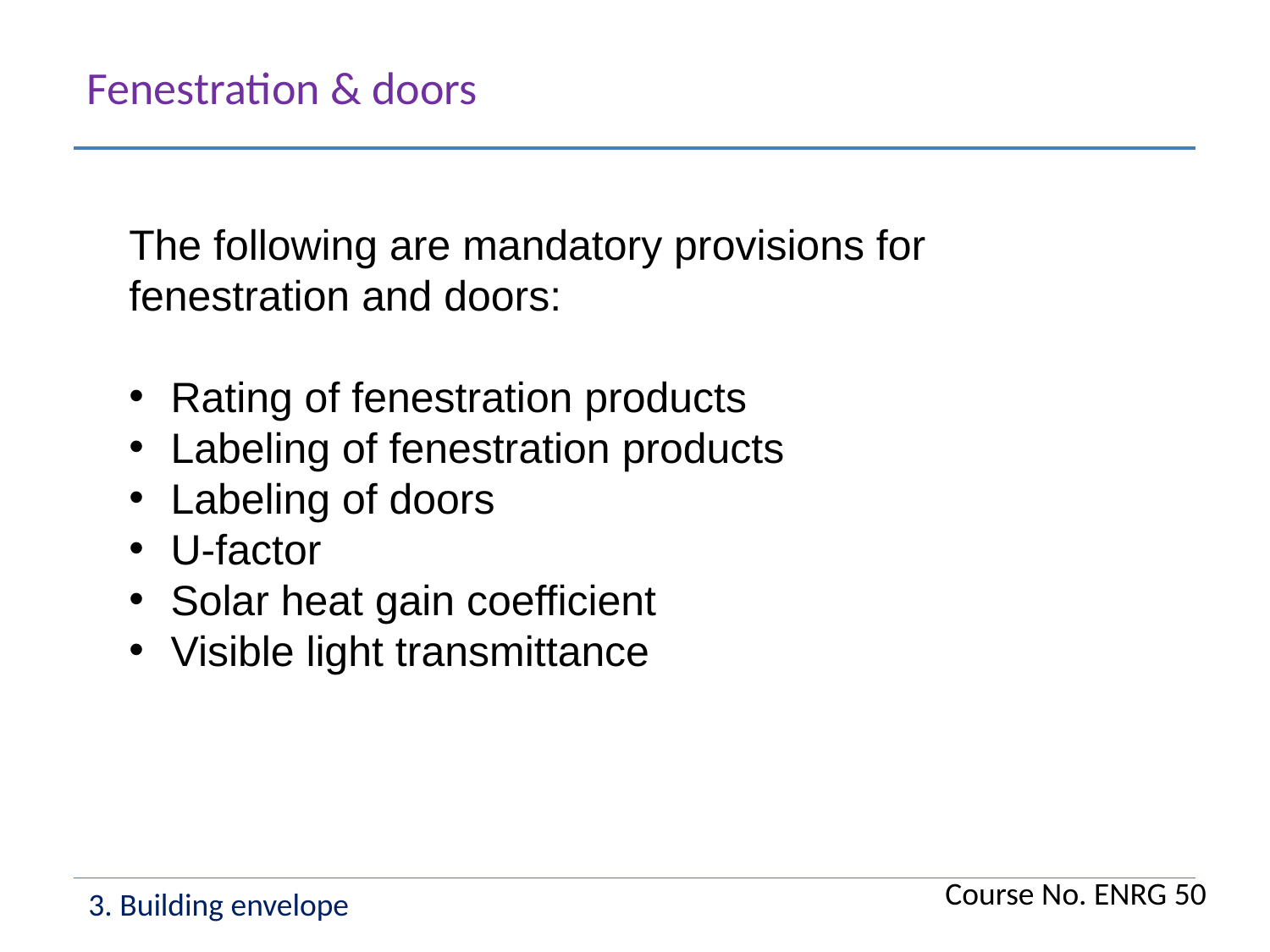

Fenestration & doors
The following are mandatory provisions for fenestration and doors:

 Rating of fenestration products
 Labeling of fenestration products
 Labeling of doors
 U-factor
 Solar heat gain coefficient
 Visible light transmittance
Course No. ENRG 50
3. Building envelope